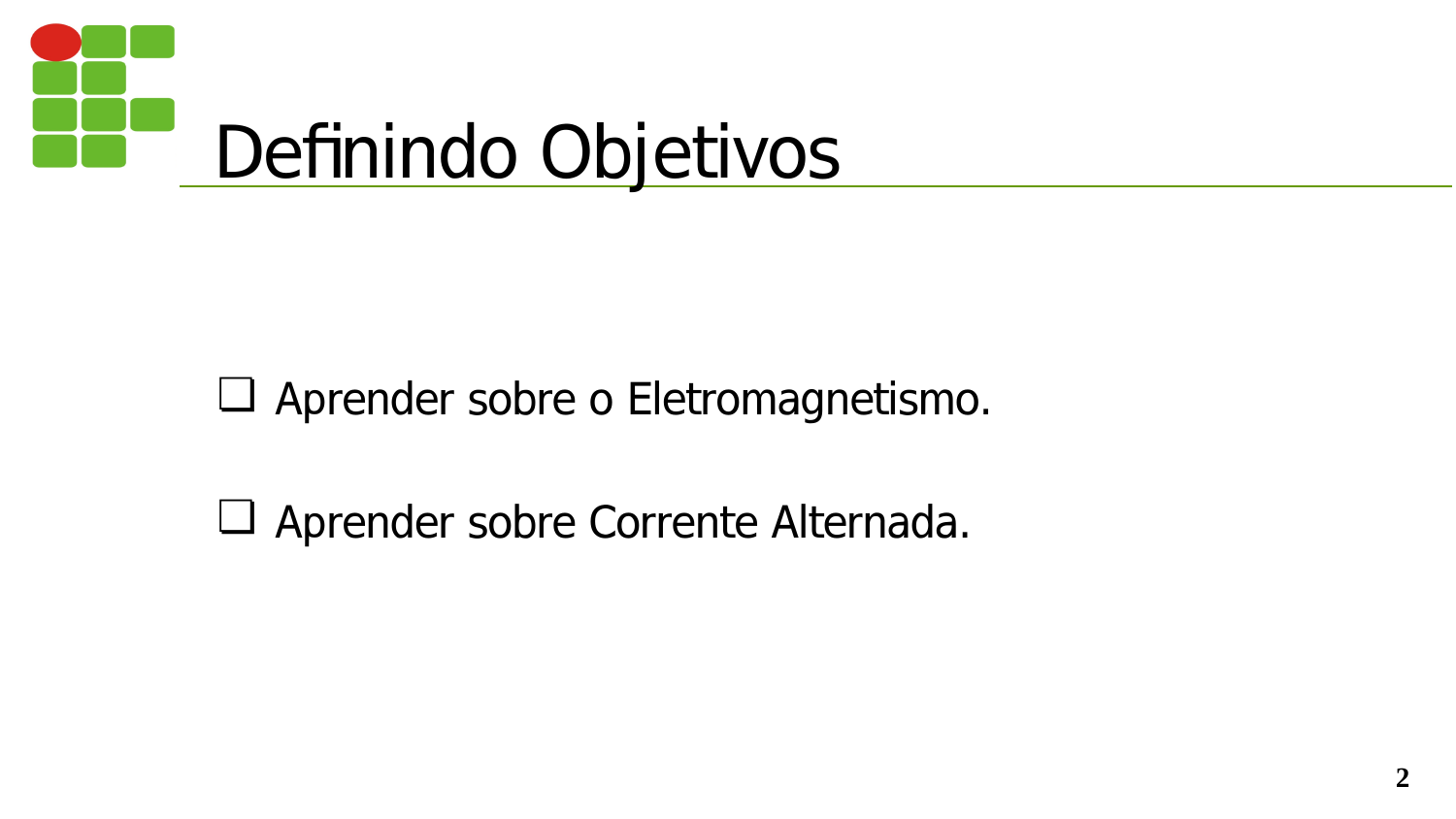

# Definindo Objetivos

Aprender sobre o Eletromagnetismo.

Aprender sobre Corrente Alternada.

2